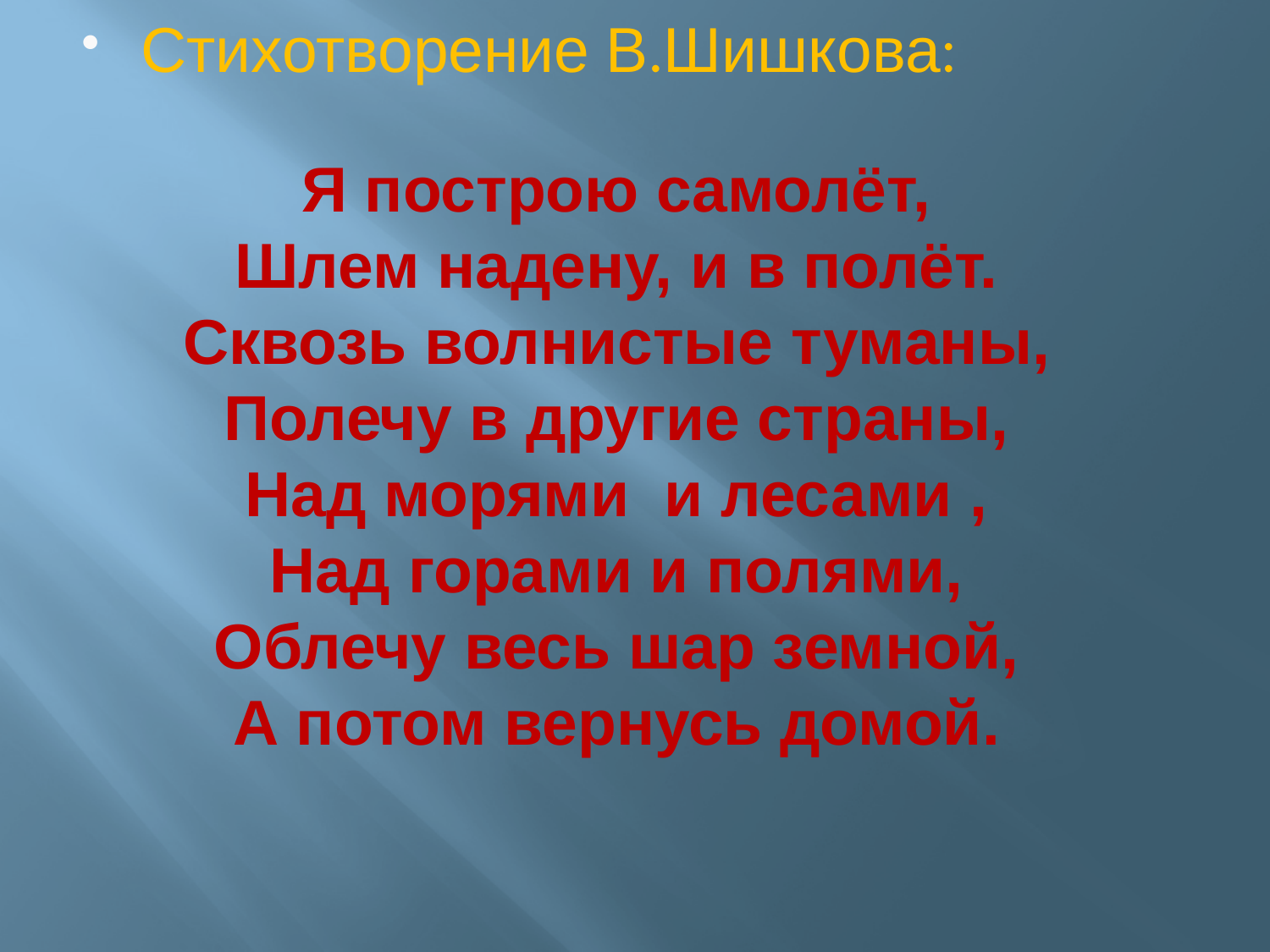

Стихотворение В.Шишкова:
# Я построю самолёт, Шлем надену, и в полёт. Сквозь волнистые туманы, Полечу в другие страны, Над морями  и лесами , Над горами и полями, Облечу весь шар земной, А потом вернусь домой.